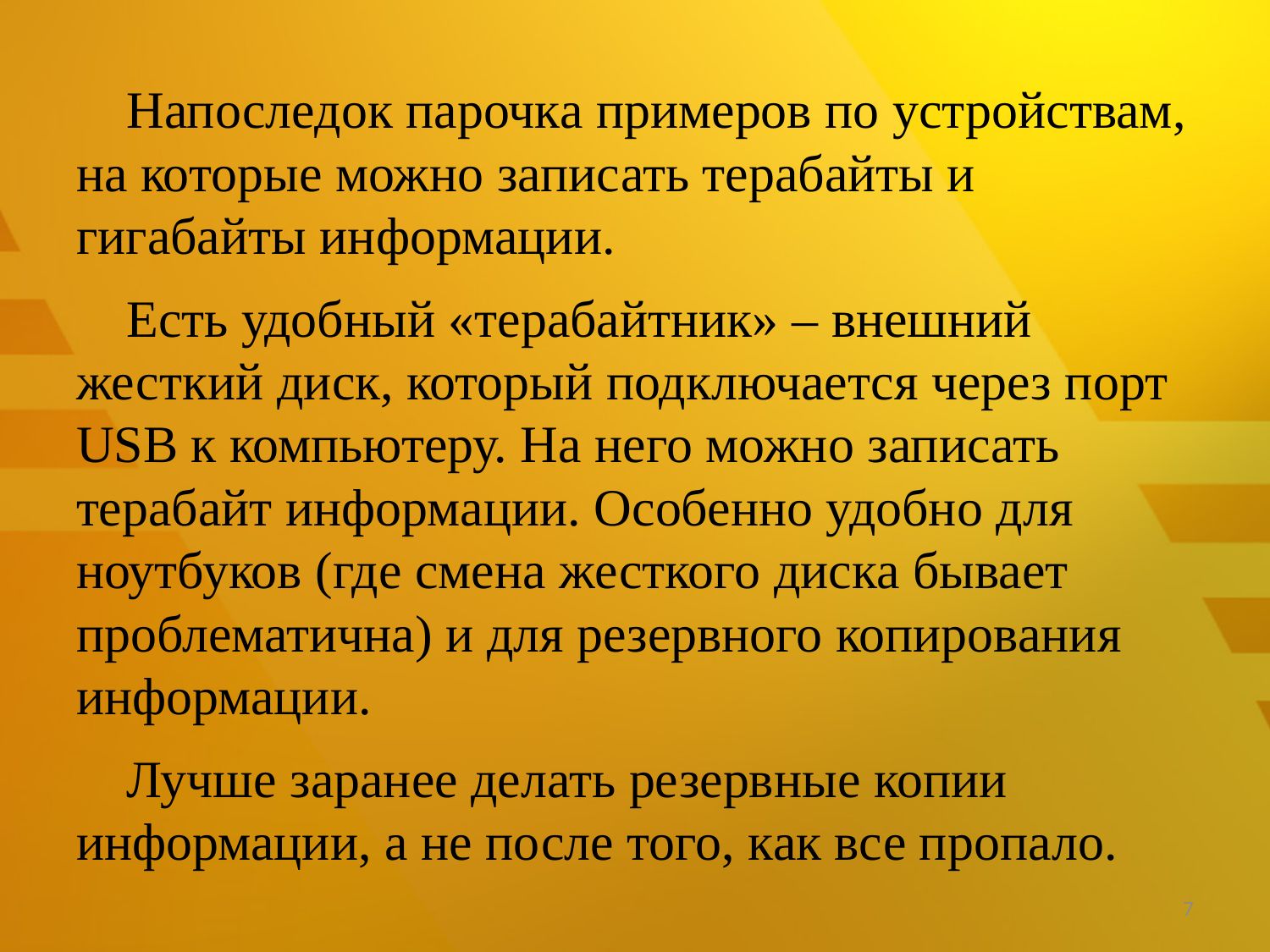

Напоследок парочка примеров по устройствам, на которые можно записать терабайты и гигабайты информации.
Есть удобный «терабайтник» – внешний жесткий диск, который подключается через порт USB к компьютеру. На него можно записать терабайт информации. Особенно удобно для ноутбуков (где смена жесткого диска бывает проблематична) и для резервного копирования информации.
Лучше заранее делать резервные копии информации, а не после того, как все пропало.

7